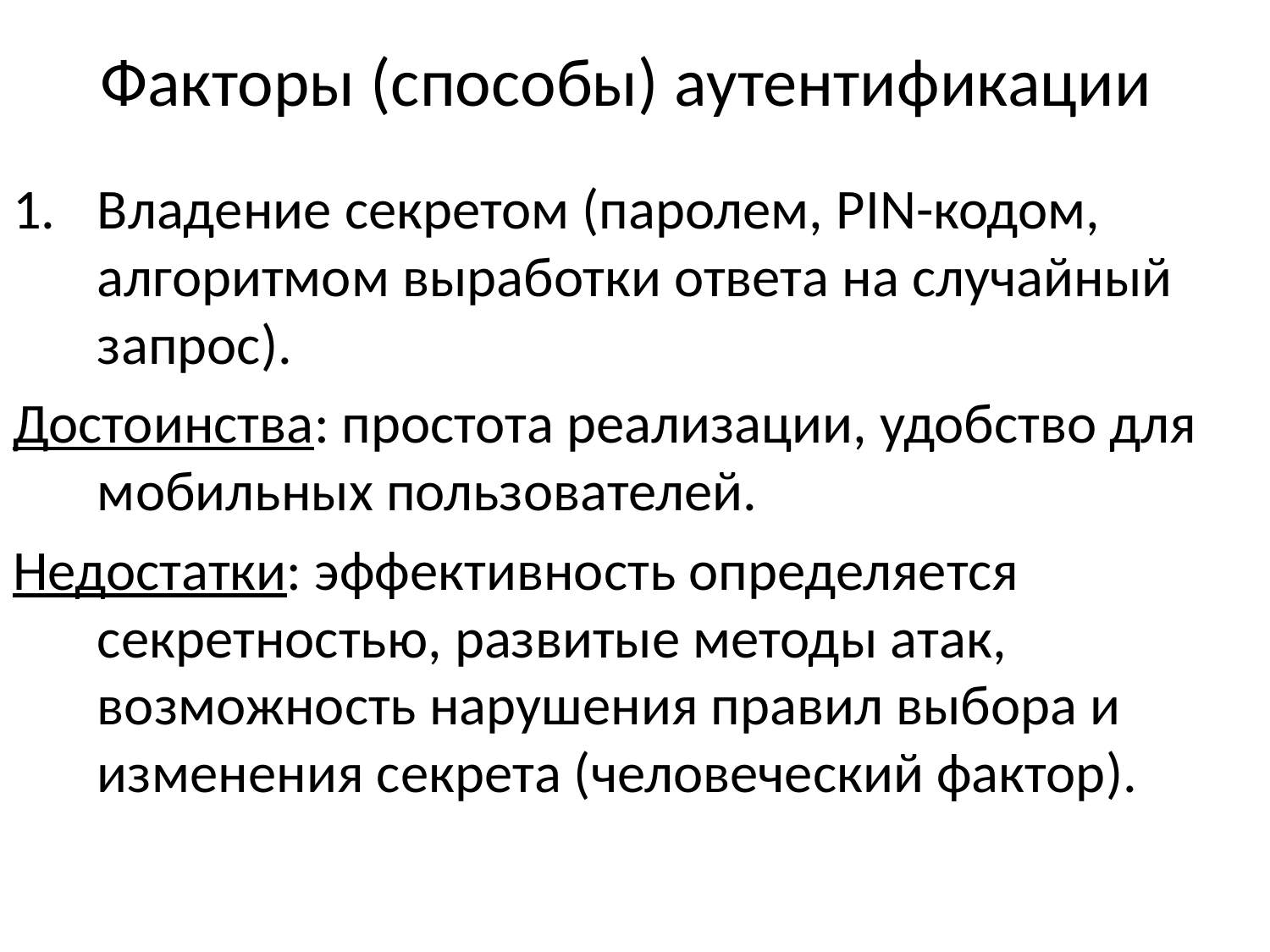

# Факторы (способы) аутентификации
Владение секретом (паролем, PIN-кодом, алгоритмом выработки ответа на случайный запрос).
Достоинства: простота реализации, удобство для мобильных пользователей.
Недостатки: эффективность определяется секретностью, развитые методы атак, возможность нарушения правил выбора и изменения секрета (человеческий фактор).